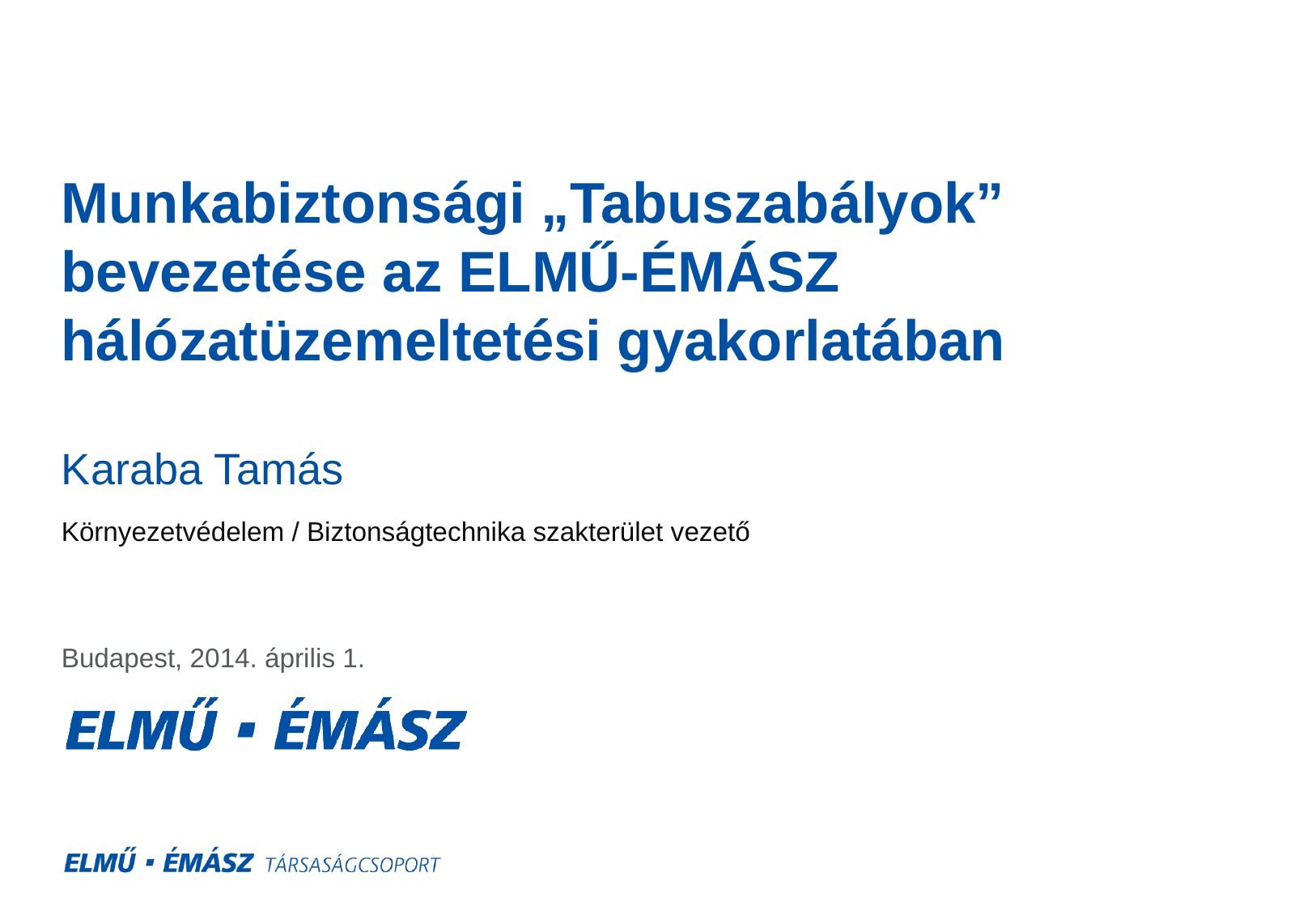

Munkabiztonsági „Tabuszabályok” bevezetése az ELMŰ-ÉMÁSZ hálózatüzemeltetési gyakorlatában
Karaba Tamás
Környezetvédelem / Biztonságtechnika szakterület vezető
Budapest, 2014. április 1.